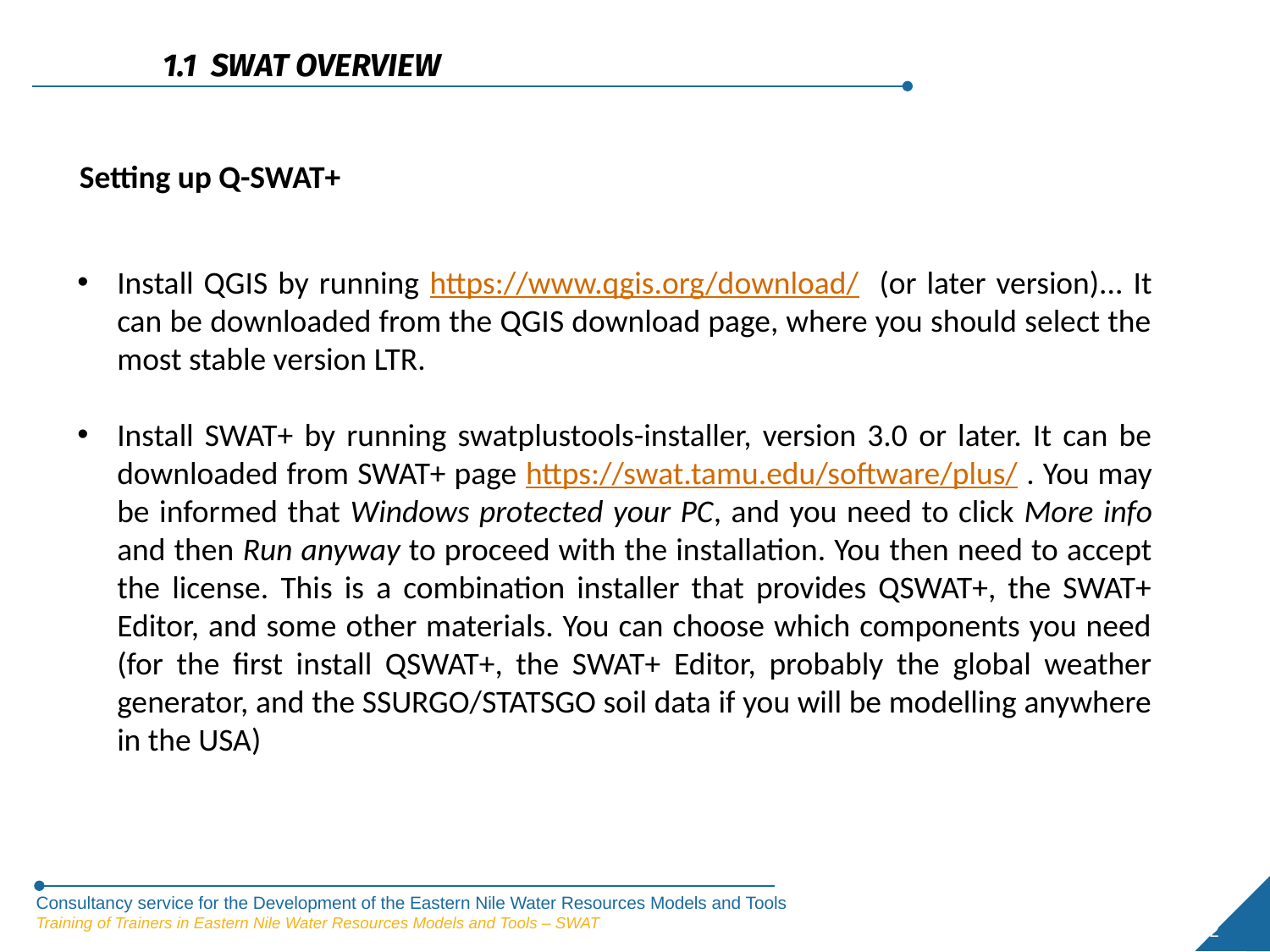

1.1  SWAT OVERVIEW
Setting up Q-SWAT+
Install QGIS by running https://www.qgis.org/download/  (or later version)... It can be downloaded from the QGIS download page, where you should select the most stable version LTR.

Install SWAT+ by running swatplustools-installer, version 3.0 or later. It can be downloaded from SWAT+ page https://swat.tamu.edu/software/plus/ . You may be informed that Windows protected your PC, and you need to click More info and then Run anyway to proceed with the installation. You then need to accept the license. This is a combination installer that provides QSWAT+, the SWAT+ Editor, and some other materials. You can choose which components you need (for the first install QSWAT+, the SWAT+ Editor, probably the global weather generator, and the SSURGO/STATSGO soil data if you will be modelling anywhere in the USA)